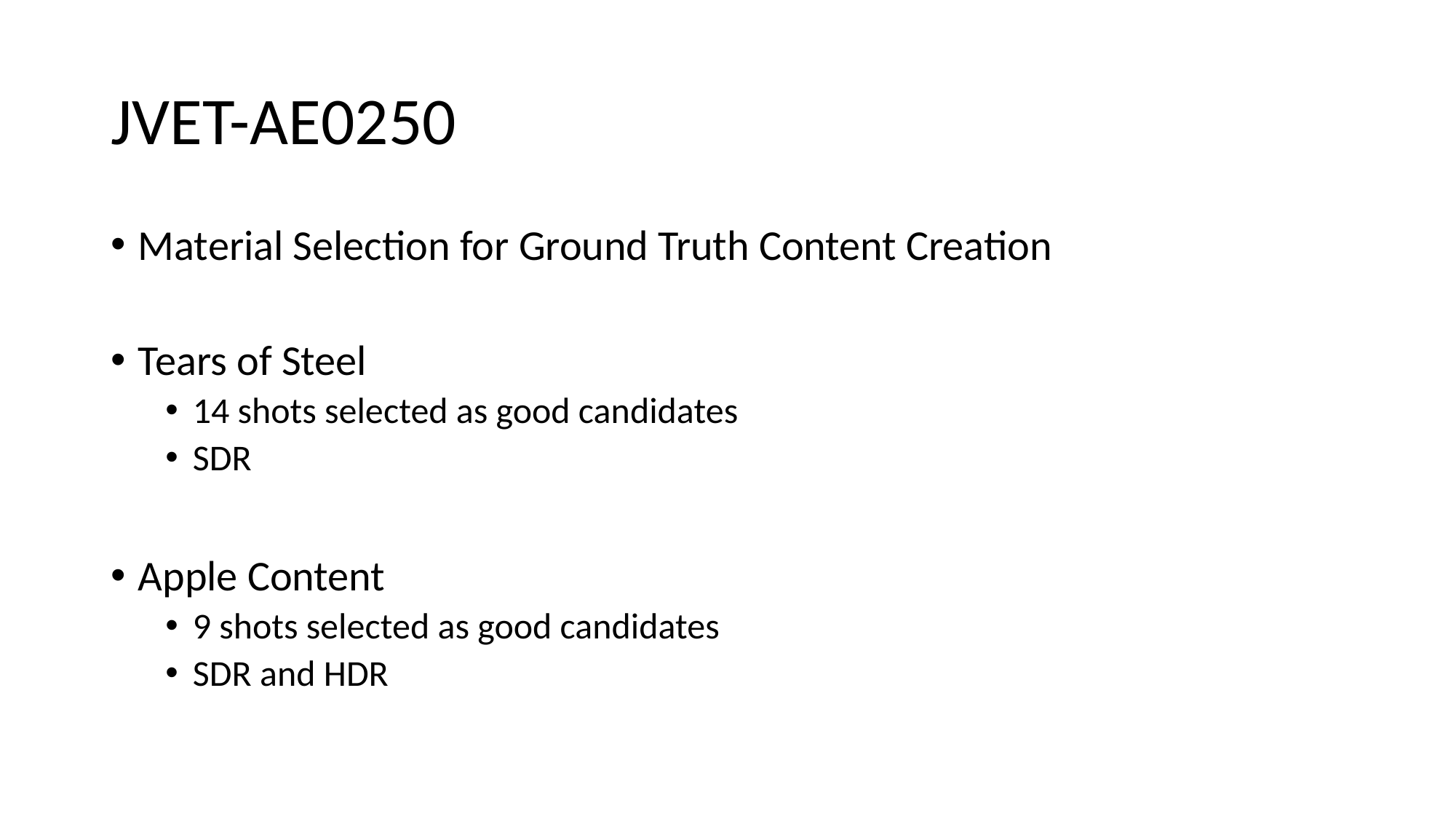

# JVET-AE0250
Material Selection for Ground Truth Content Creation

Tears of Steel
14 shots selected as good candidates
SDR

Apple Content
9 shots selected as good candidates
SDR and HDR